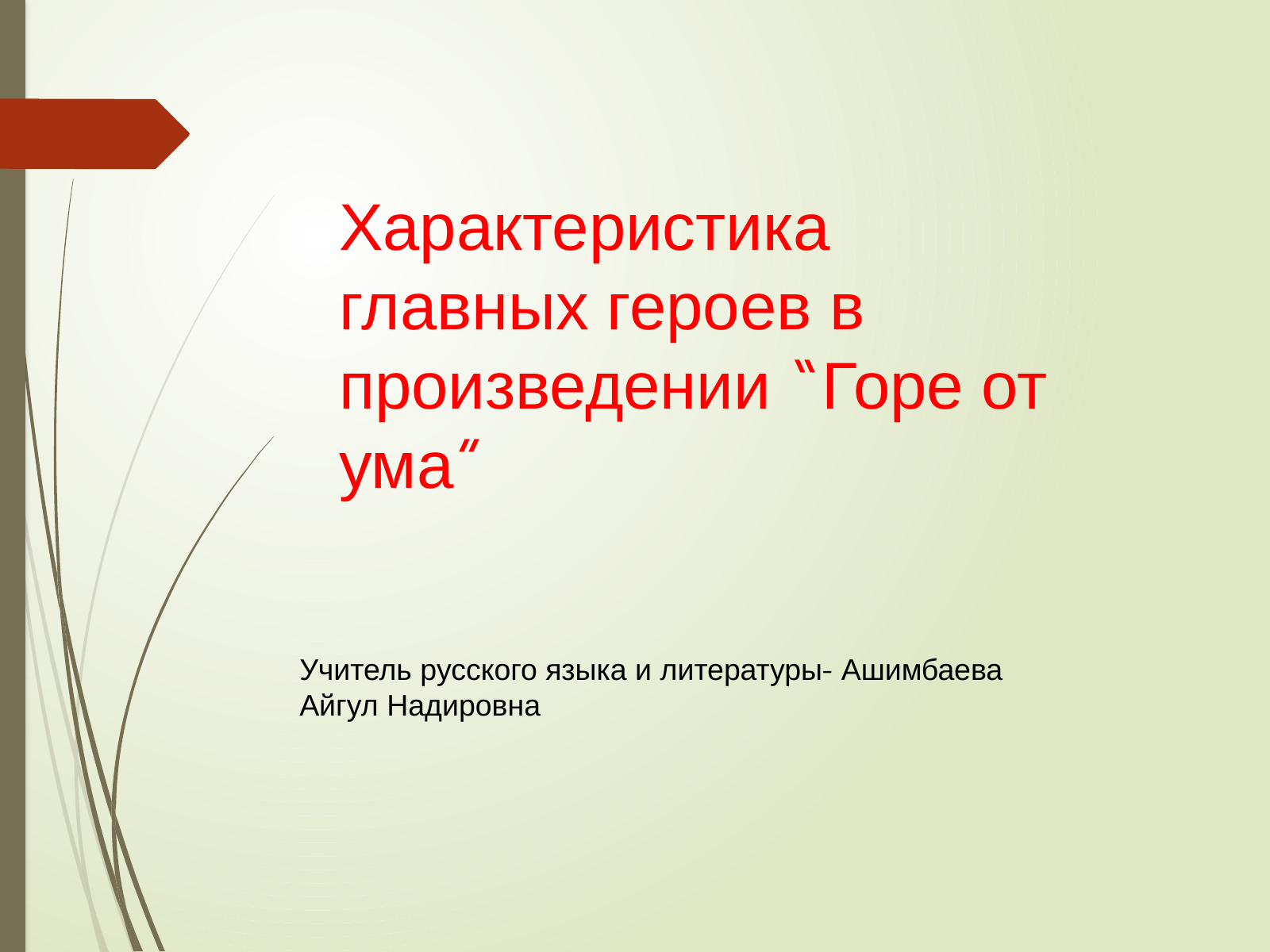

Характеристика главных героев в произведении “Горе от ума”
Учитель русского языка и литературы- Ашимбаева Айгул Надировна